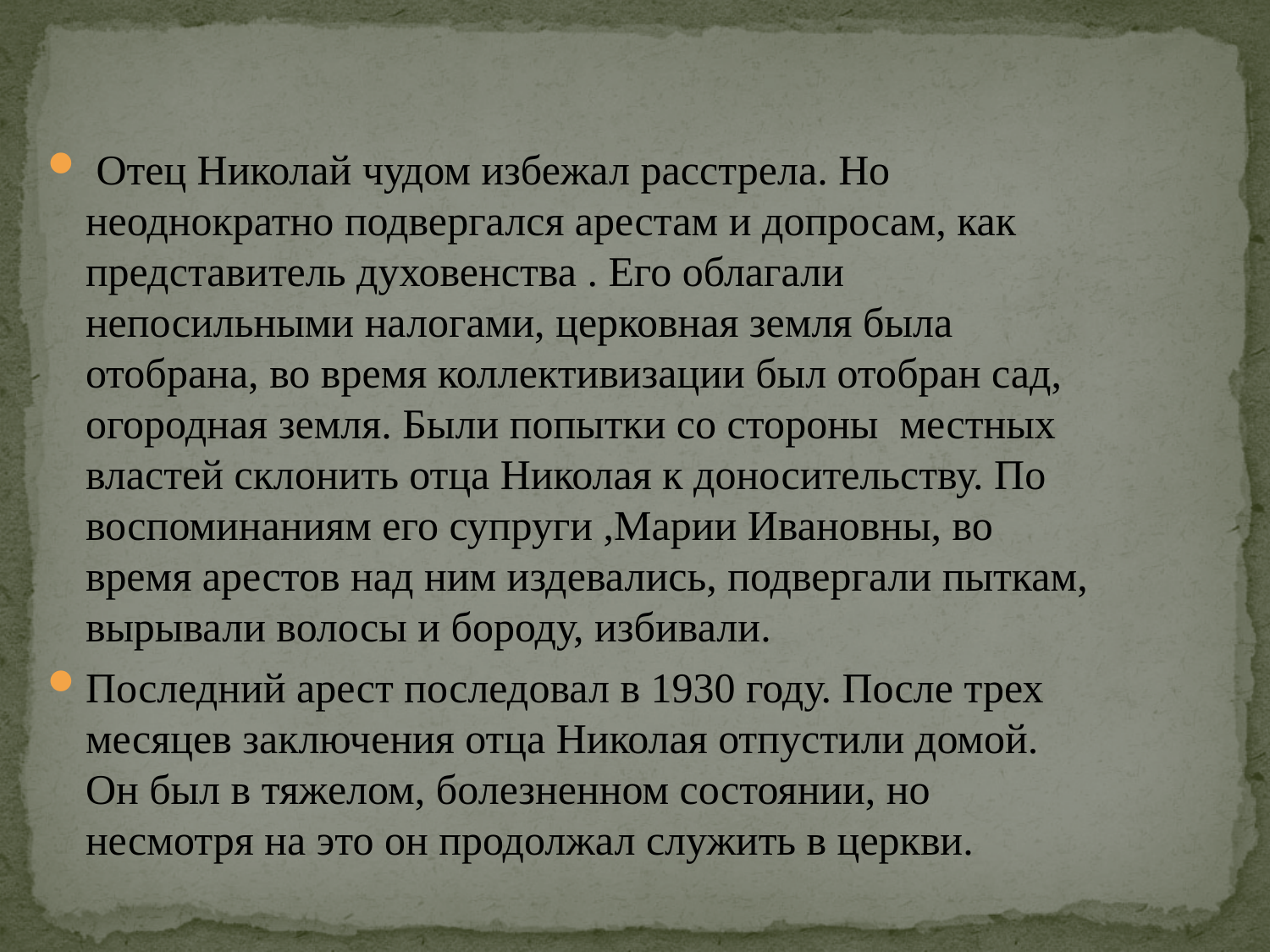

Отец Николай чудом избежал расстрела. Но неоднократно подвергался арестам и допросам, как представитель духовенства . Его облагали непосильными налогами, церковная земля была отобрана, во время коллективизации был отобран сад, огородная земля. Были попытки со стороны  местных властей склонить отца Николая к доносительству. По воспоминаниям его супруги ,Марии Ивановны, во время арестов над ним издевались, подвергали пыткам, вырывали волосы и бороду, избивали.
Последний арест последовал в 1930 году. После трех месяцев заключения отца Николая отпустили домой. Он был в тяжелом, болезненном состоянии, но несмотря на это он продолжал служить в церкви.